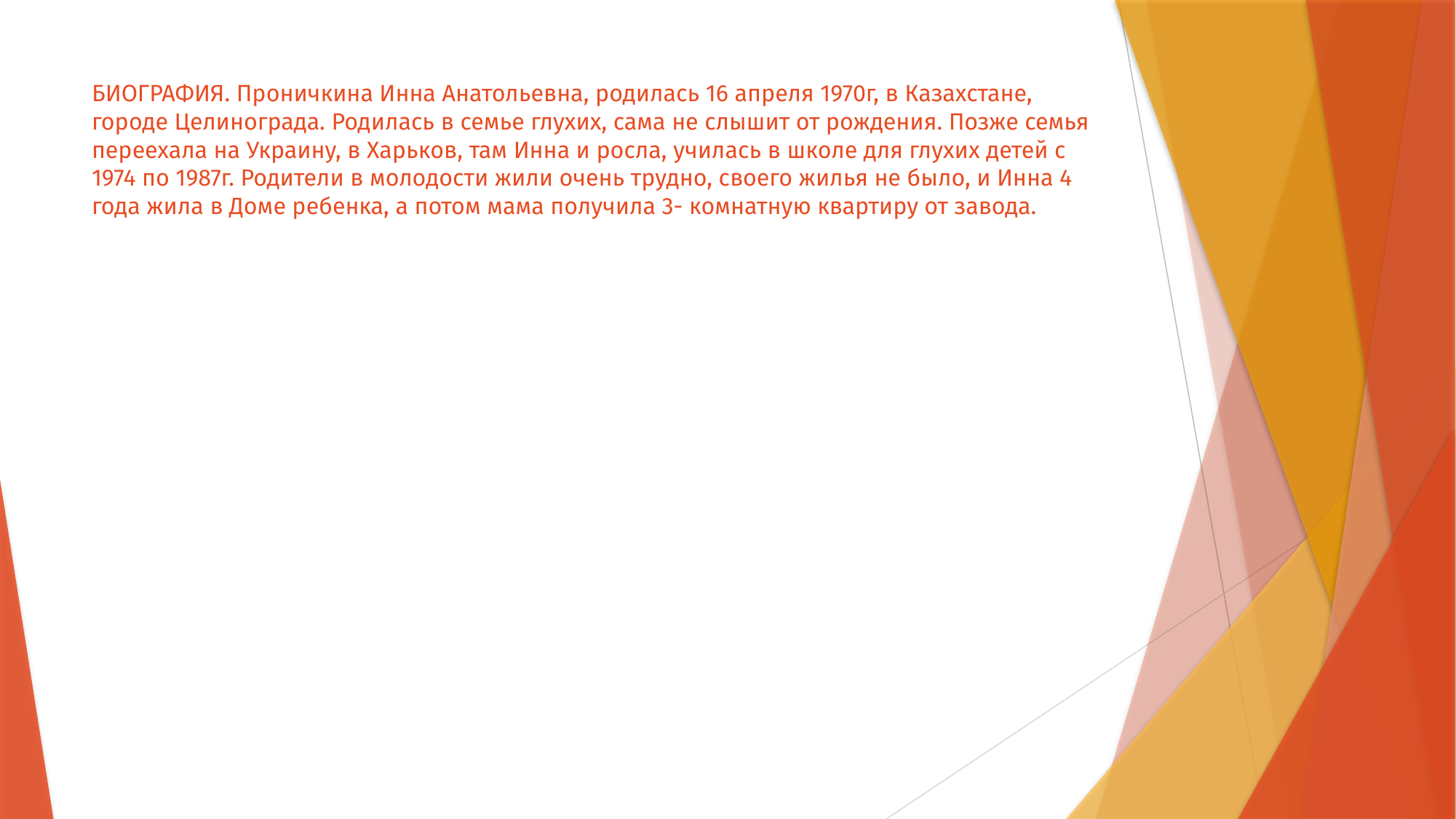

# БИОГРАФИЯ. Проничкина Инна Анатольевна, родилась 16 апреля 1970г, в Казахстане, городе Целинограда. Родилась в семье глухих, сама не слышит от рождения. Позже семья переехала на Украину, в Харьков, там Инна и росла, училась в школе для глухих детей с 1974 по 1987г. Родители в молодости жили очень трудно, своего жилья не было, и Инна 4 года жила в Доме ребенка, а потом мама получила 3- комнатную квартиру от завода.